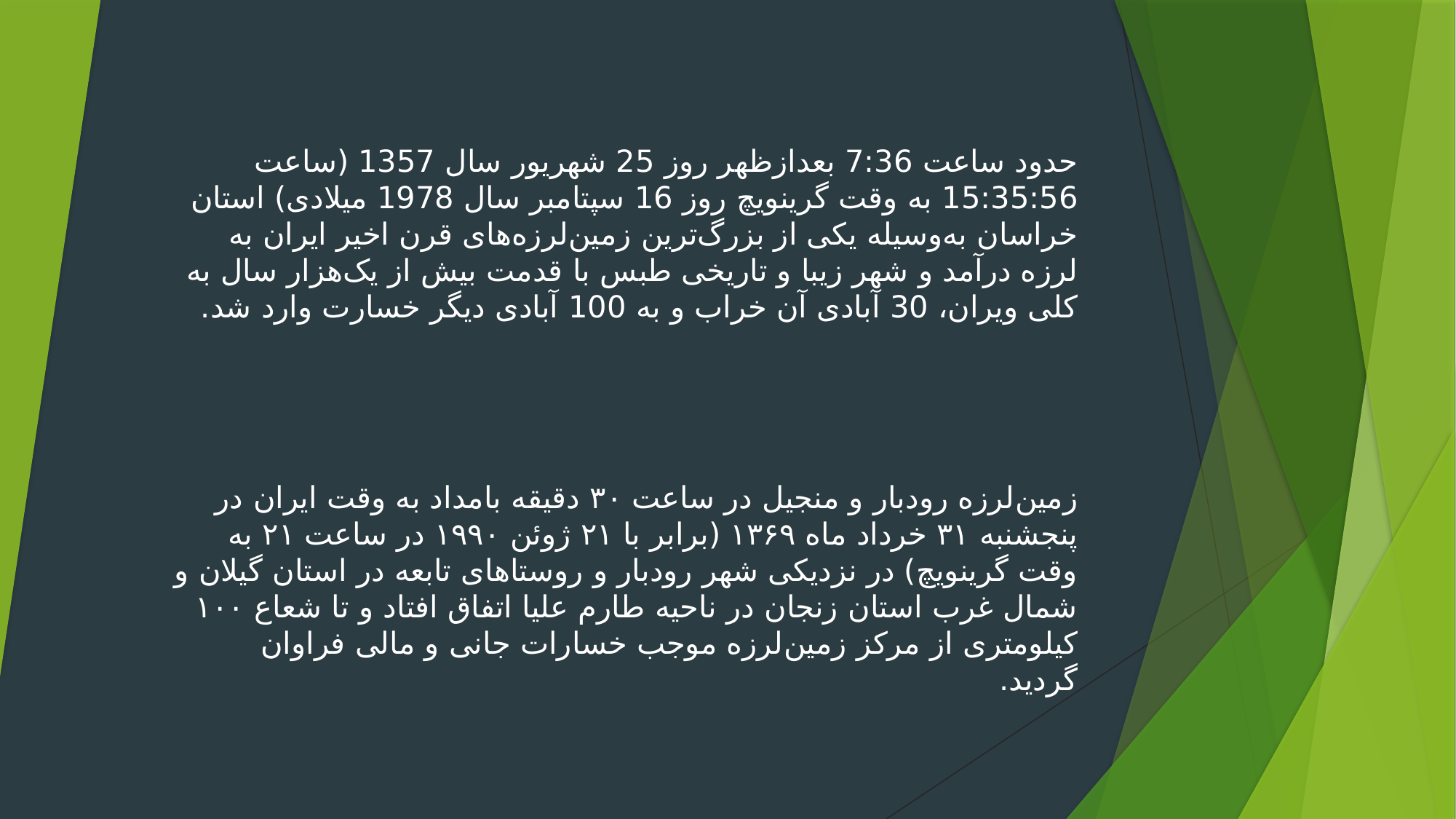

حدود ساعت 7:36 بعدازظهر روز 25 شهریور سال 1357 (ساعت 15:35:56 به وقت گرینویچ روز 16 سپتامبر سال 1978 میلادی) استان خراسان به‌وسیله یکی از بزرگ‌ترین زمین‌لرزه‌های قرن اخیر ایران به لرزه درآمد و شهر زیبا و تاریخی طبس با قدمت بیش از یک‌هزار سال به کلی ویران، 30 آبادی آن خراب و به 100 آبادی دیگر خسارت وارد شد.

زمین‌لرزه رودبار و منجیل در ساعت ۳۰ دقیقه بامداد به وقت ایران در پنجشنبه ۳۱ خرداد ماه ۱۳۶۹ (برابر با ۲۱ ژوئن ۱۹۹۰ در ساعت ۲۱ به وقت گرینویچ) در نزدیکی شهر رودبار و روستاهای تابعه در استان گیلان و شمال غرب استان زنجان در ناحیه طارم علیا اتفاق افتاد و تا شعاع ۱۰۰ کیلومتری از مرکز زمین‌لرزه موجب خسارات جانی و مالی فراوان گردید.